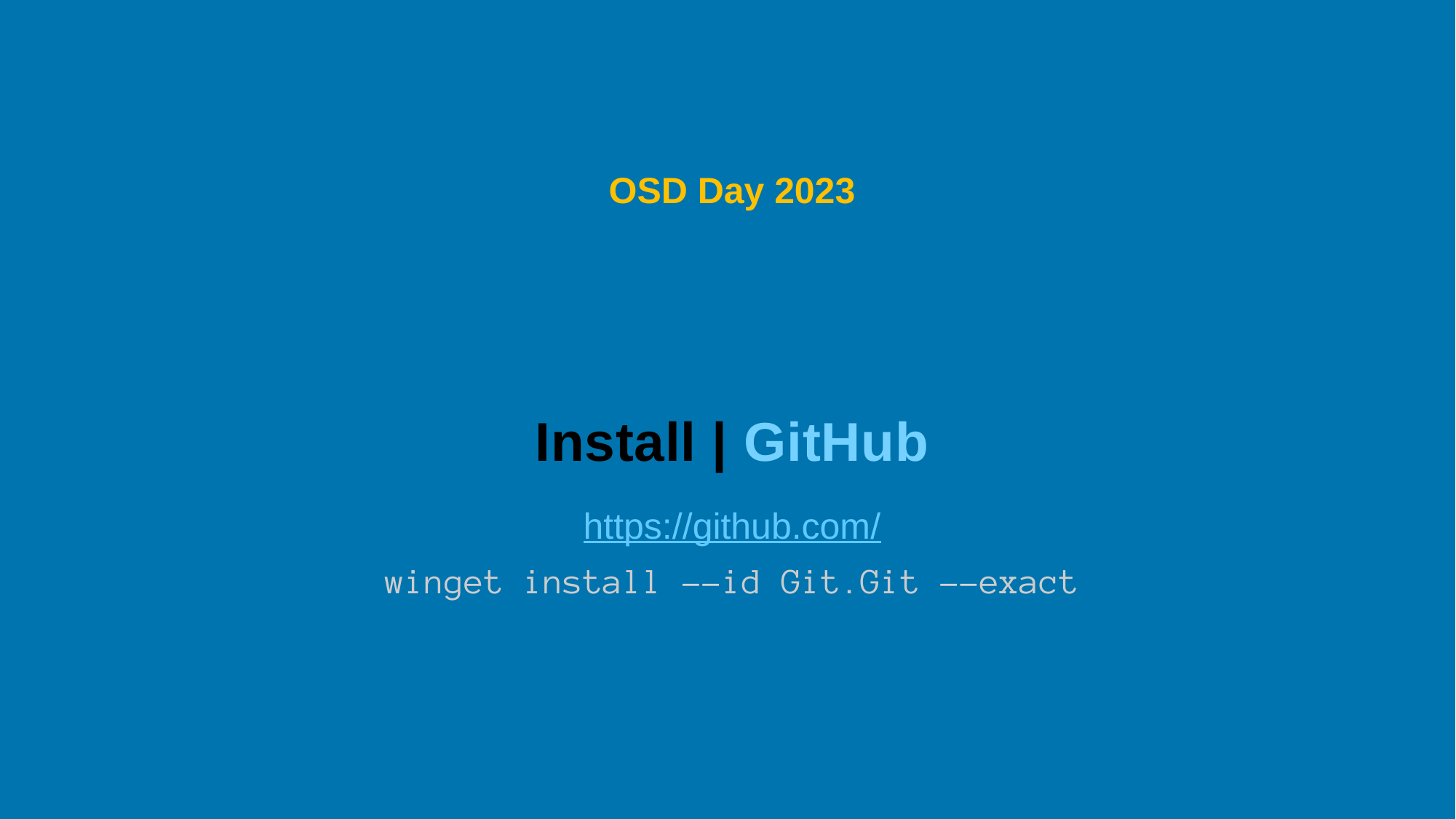

OSD Day 2023
# Install | GitHub
https://github.com/
winget install --id Git.Git --exact